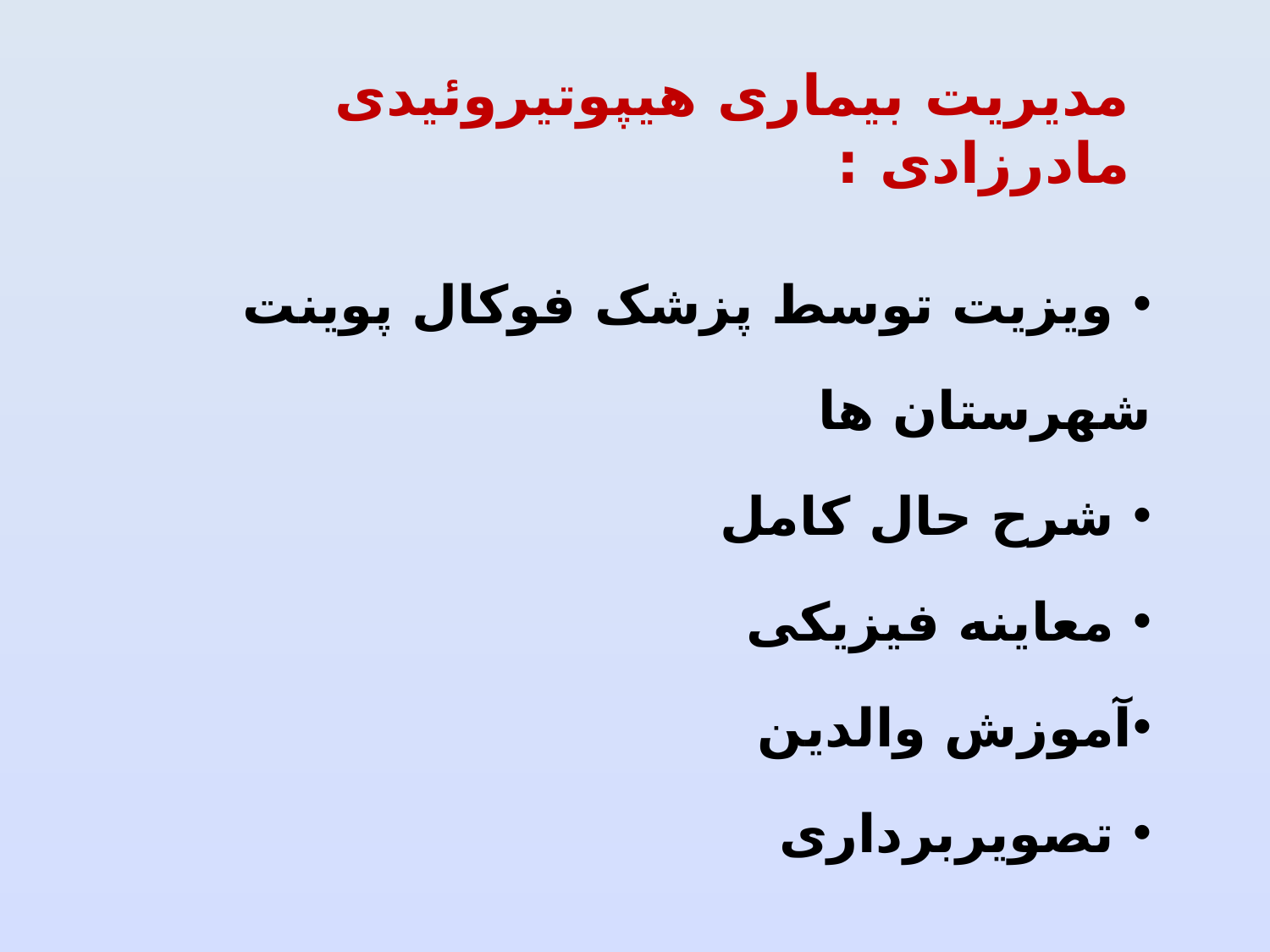

مدیریت بیماری هیپوتیروئیدی مادرزادی :
 ویزیت توسط پزشک فوکال پوینت شهرستان ها
 شرح حال کامل
 معاینه فیزیکی
آموزش والدین
 تصویربرداری